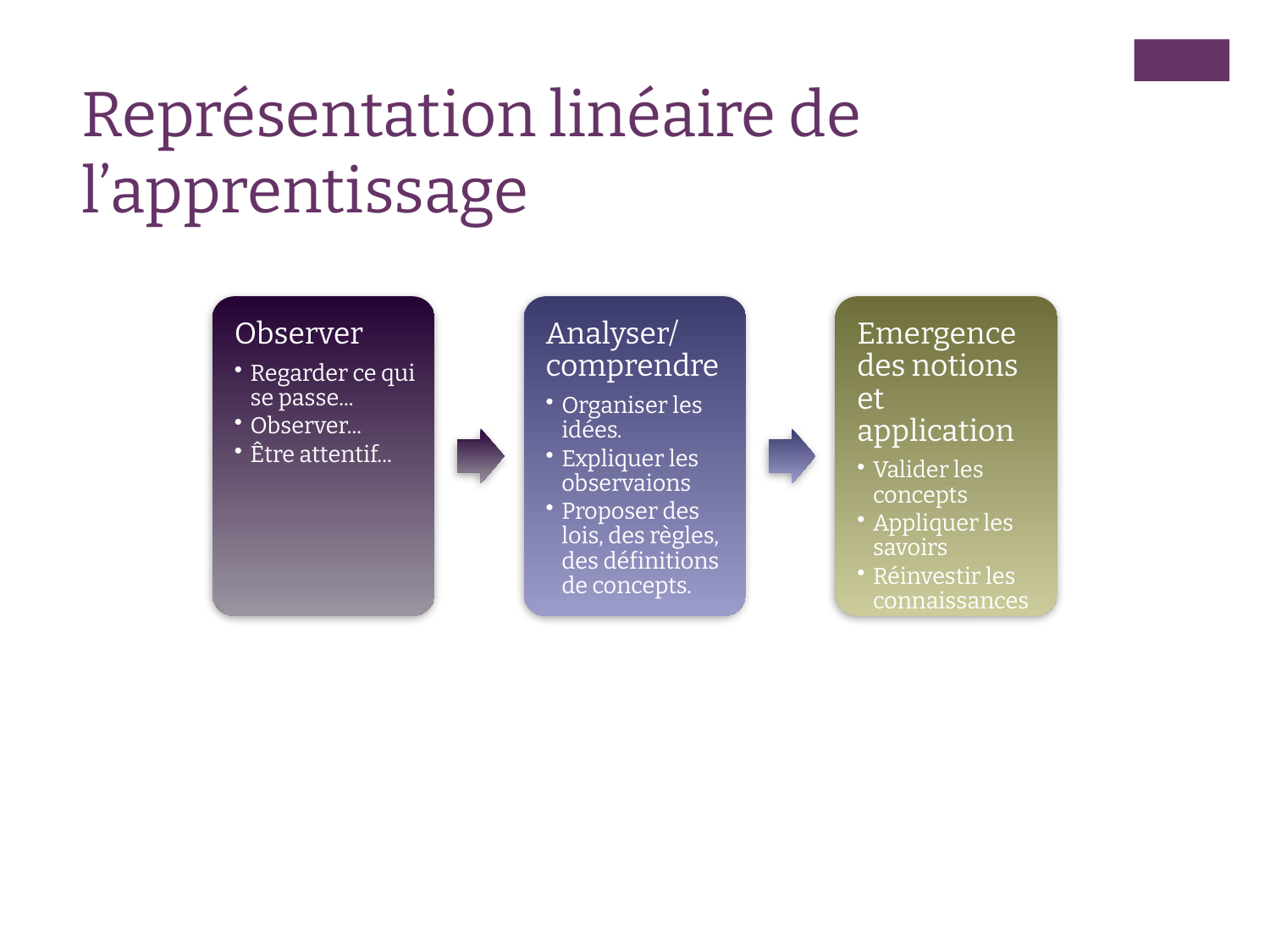

Représentation linéaire de l’apprentissage
Observer
Regarder ce qui se passe...
Observer...
Être attentif...

Analyser/comprendre
Organiser les idées.
Expliquer les  observaions
Proposer des lois, des règles, des définitions de concepts.

Emergence des notions et application
Valider les concepts
Appliquer les savoirs
Réinvestir les connaissances